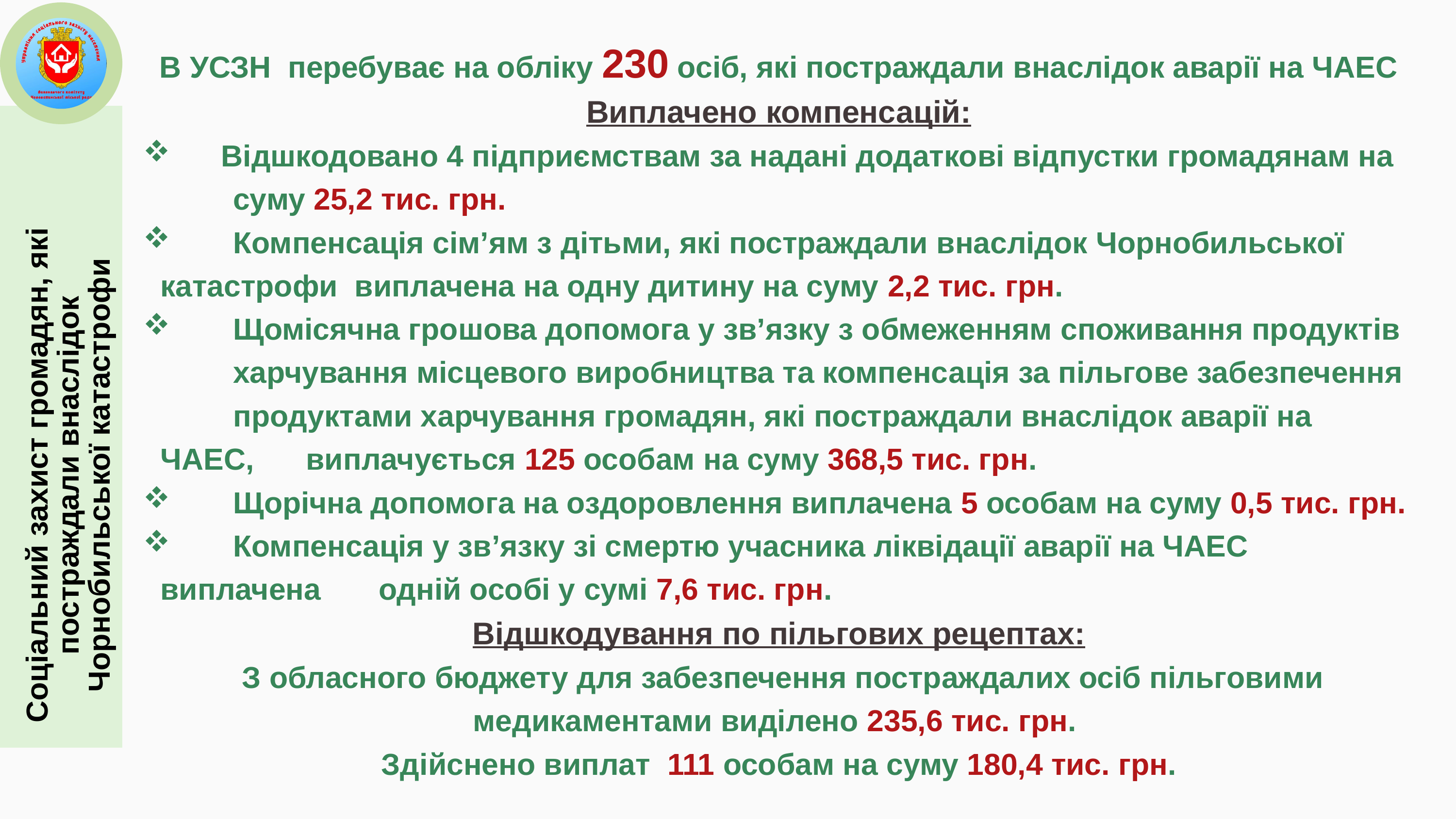

В УСЗН  перебуває на обліку 230 осіб, які постраждали внаслідок аварії на ЧАЕС
Виплачено компенсацій:
      Відшкодовано 4 підприємствам за надані додаткові відпустки громадянам на 	суму 25,2 тис. грн.
 	Компенсація сім’ям з дітьми, які постраждали внаслідок Чорнобильської 	катастрофи  виплачена на одну дитину на суму 2,2 тис. грн.
 	Щомісячна грошова допомога у зв’язку з обмеженням споживання продуктів 	харчування місцевого виробництва та компенсація за пільгове забезпечення 	продуктами харчування громадян, які постраждали внаслідок аварії на ЧАЕС, 	виплачується 125 особам на суму 368,5 тис. грн.
 	Щорічна допомога на оздоровлення виплачена 5 особам на суму 0,5 тис. грн.
 	Компенсація у зв’язку зі смертю учасника ліквідації аварії на ЧАЕС  виплачена 	одній особі у сумі 7,6 тис. грн.
Відшкодування по пільгових рецептах:
 З обласного бюджету для забезпечення постраждалих осіб пільговими медикаментами виділено 235,6 тис. грн.
Здійснено виплат  111 особам на суму 180,4 тис. грн.

Соціальний захист громадян, які постраждали внаслідок Чорнобильської катастрофи